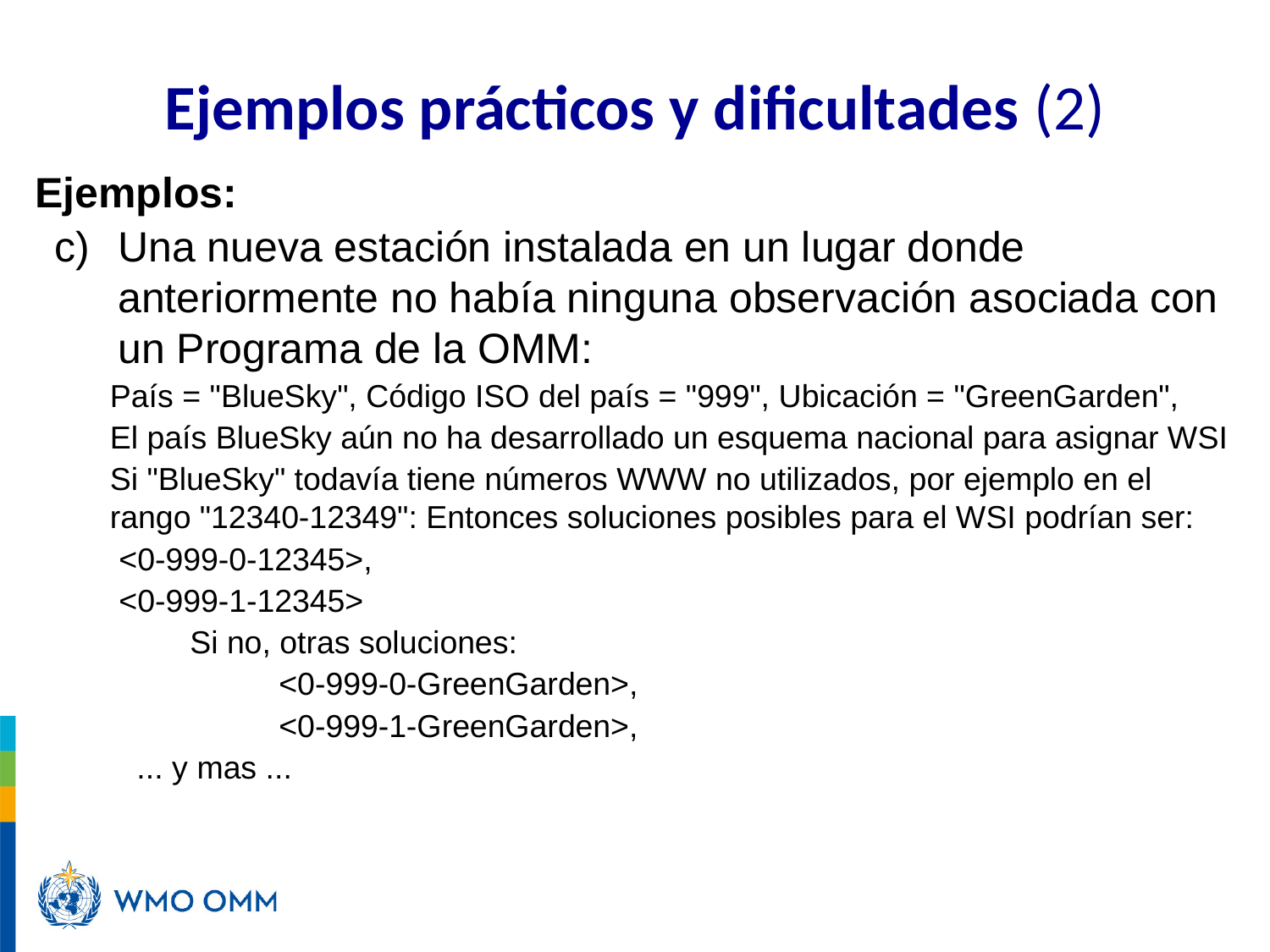

# Ejemplos prácticos y dificultades (2)
Ejemplos:
Una nueva estación instalada en un lugar donde anteriormente no había ninguna observación asociada con un Programa de la OMM:
País = "BlueSky", Código ISO del país = "999", Ubicación = "GreenGarden",
El país BlueSky aún no ha desarrollado un esquema nacional para asignar WSI
Si "BlueSky" todavía tiene números WWW no utilizados, por ejemplo en el rango "12340-12349": Entonces soluciones posibles para el WSI podrían ser:
 <0-999-0-12345>,
 <0-999-1-12345>
         Si no, otras soluciones:
                   <0-999-0-GreenGarden>,
                   <0-999-1-GreenGarden>,
   ... y mas ...